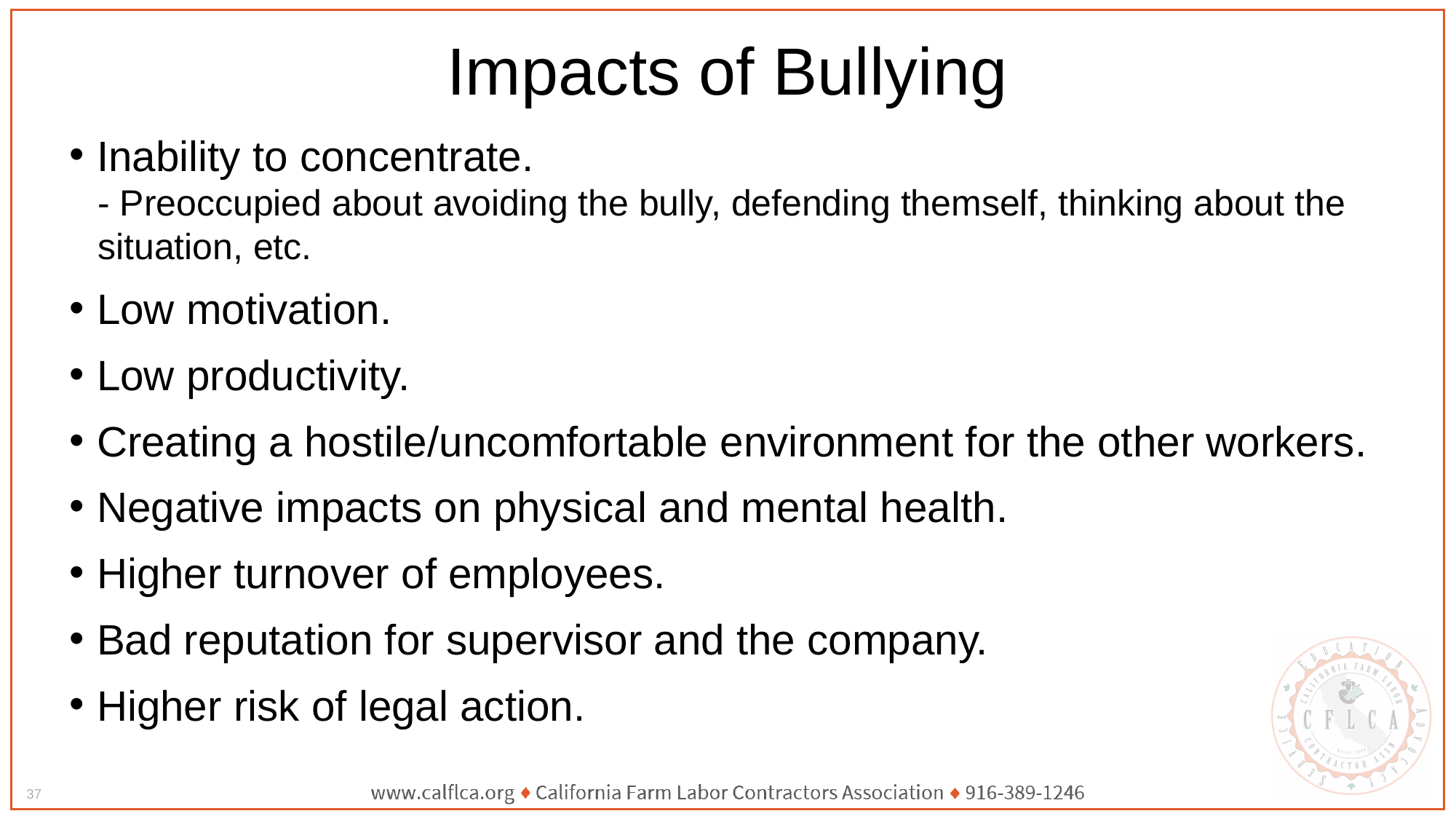

# Impacts of Bullying
Inability to concentrate.
- Preoccupied about avoiding the bully, defending themself, thinking about the situation, etc.
Low motivation.
Low productivity.
Creating a hostile/uncomfortable environment for the other workers.
Negative impacts on physical and mental health.
Higher turnover of employees.
Bad reputation for supervisor and the company.
Higher risk of legal action.

37